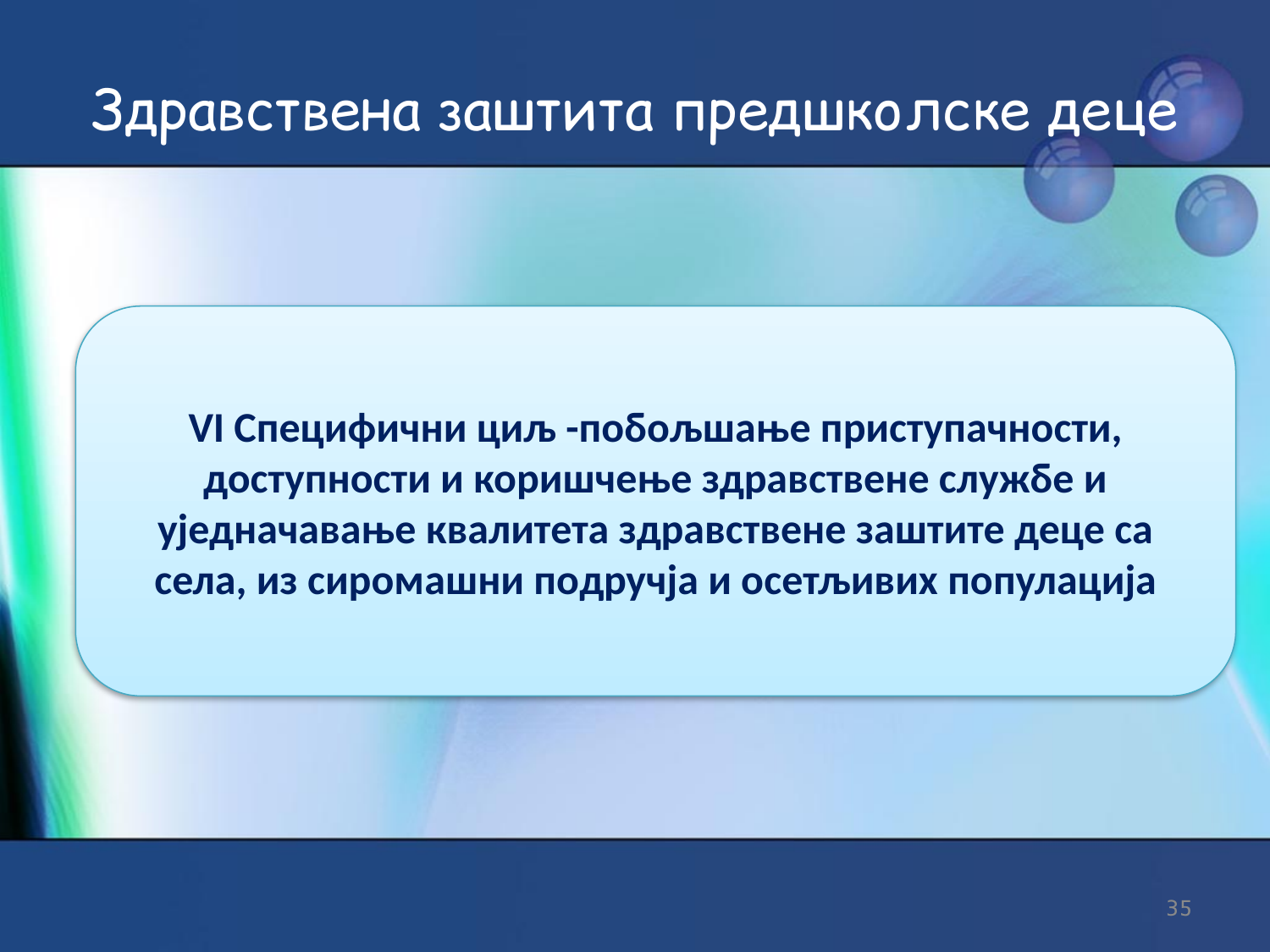

# Здравствена заштита предшколске деце

VI Специфични циљ -побољшање приступачности, доступности и коришчење здравствене службе и уједначавање квалитета здравствене заштите деце са села, из сиромашни подручја и осетљивих популација
35